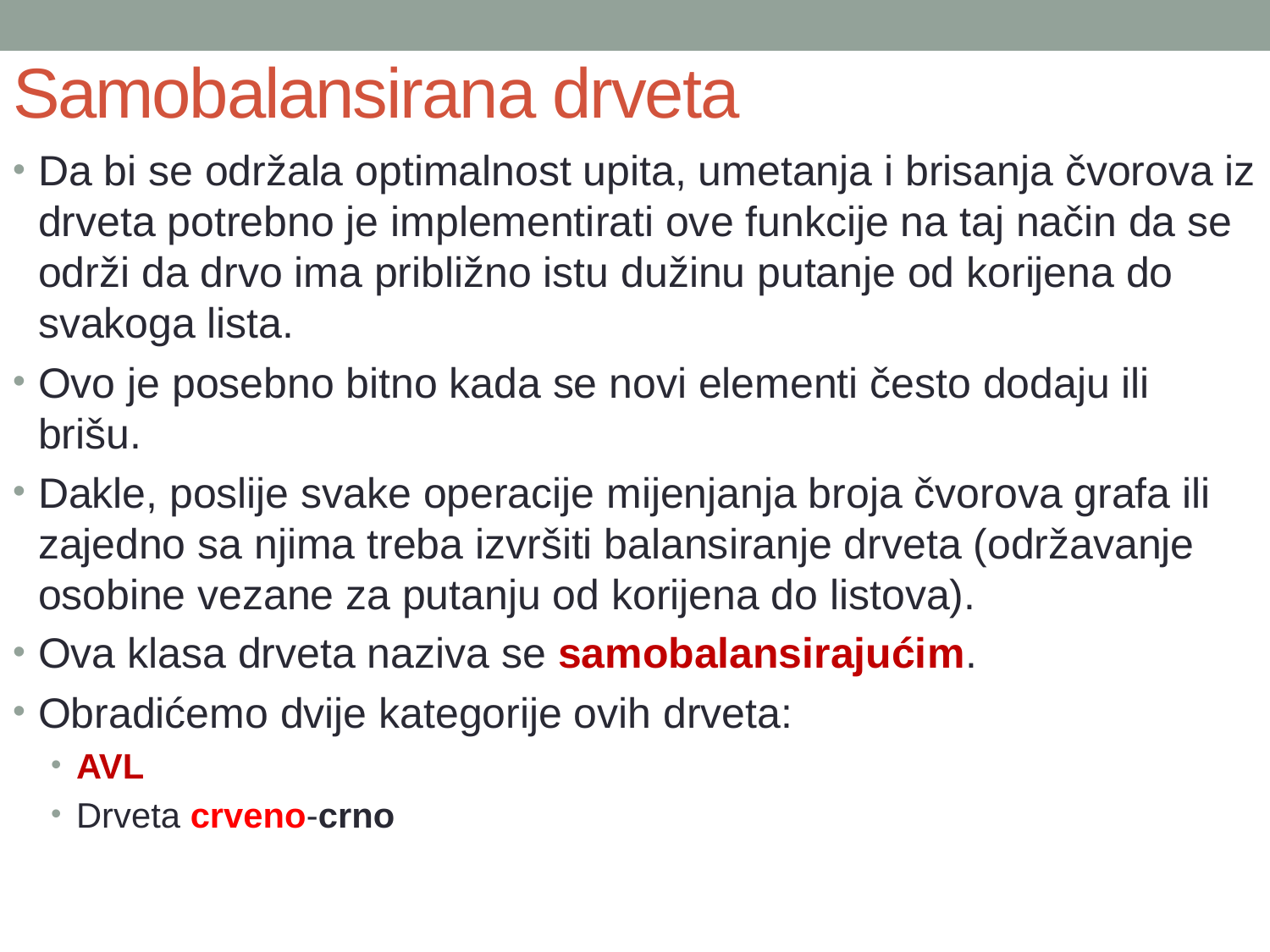

# Samobalansirana drveta
Da bi se održala optimalnost upita, umetanja i brisanja čvorova iz drveta potrebno je implementirati ove funkcije na taj način da se održi da drvo ima približno istu dužinu putanje od korijena do svakoga lista.
Ovo je posebno bitno kada se novi elementi često dodaju ili brišu.
Dakle, poslije svake operacije mijenjanja broja čvorova grafa ili zajedno sa njima treba izvršiti balansiranje drveta (održavanje osobine vezane za putanju od korijena do listova).
Ova klasa drveta naziva se samobalansirajućim.
Obradićemo dvije kategorije ovih drveta:
AVL
Drveta crveno-crno